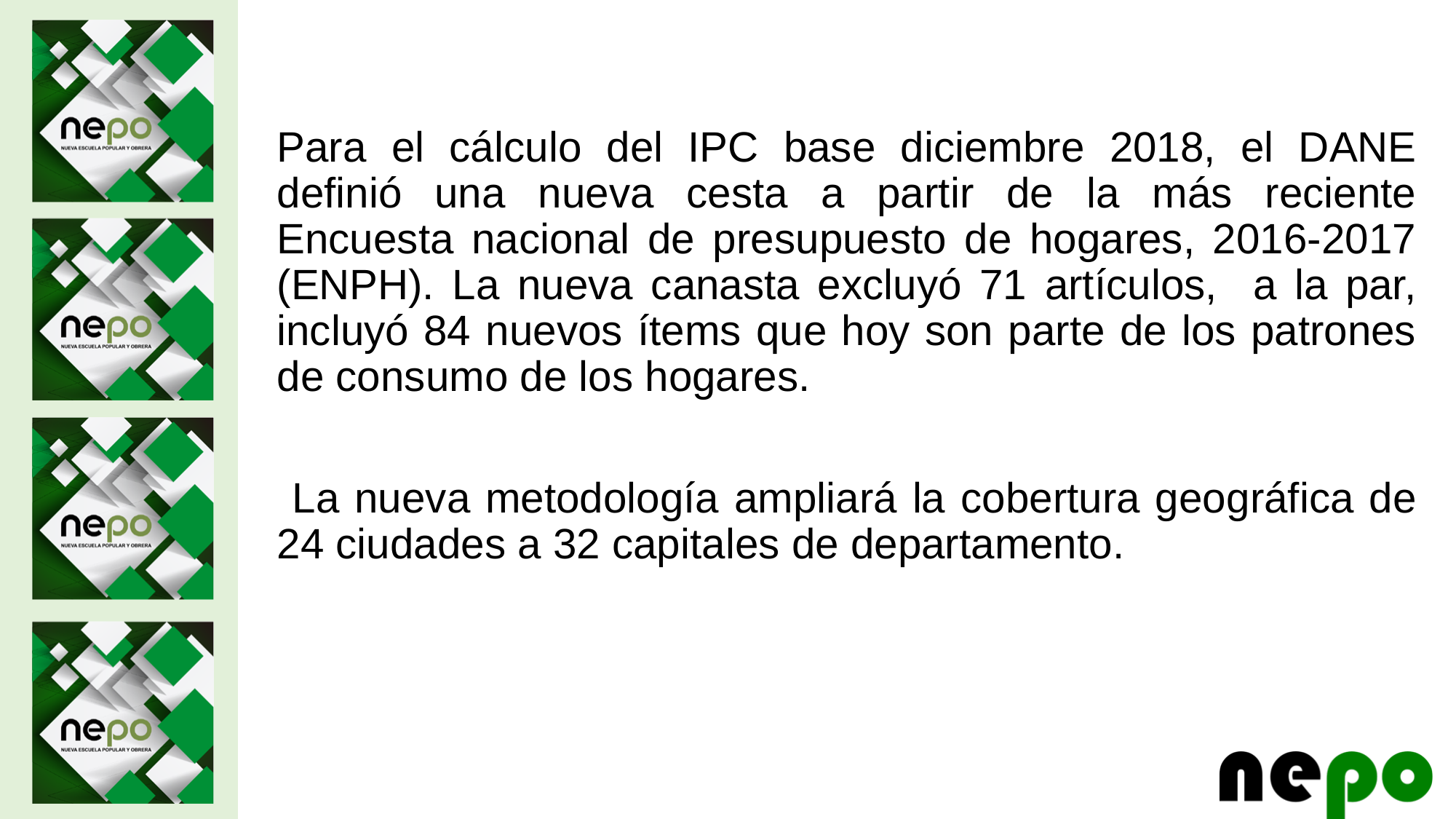

Para el cálculo del IPC base diciembre 2018, el DANE definió una nueva cesta a partir de la más reciente Encuesta nacional de presupuesto de hogares, 2016-2017 (ENPH). La nueva canasta excluyó 71 artículos,  a la par, incluyó 84 nuevos ítems que hoy son parte de los patrones de consumo de los hogares.

 La nueva metodología ampliará la cobertura geográfica de 24 ciudades a 32 capitales de departamento.